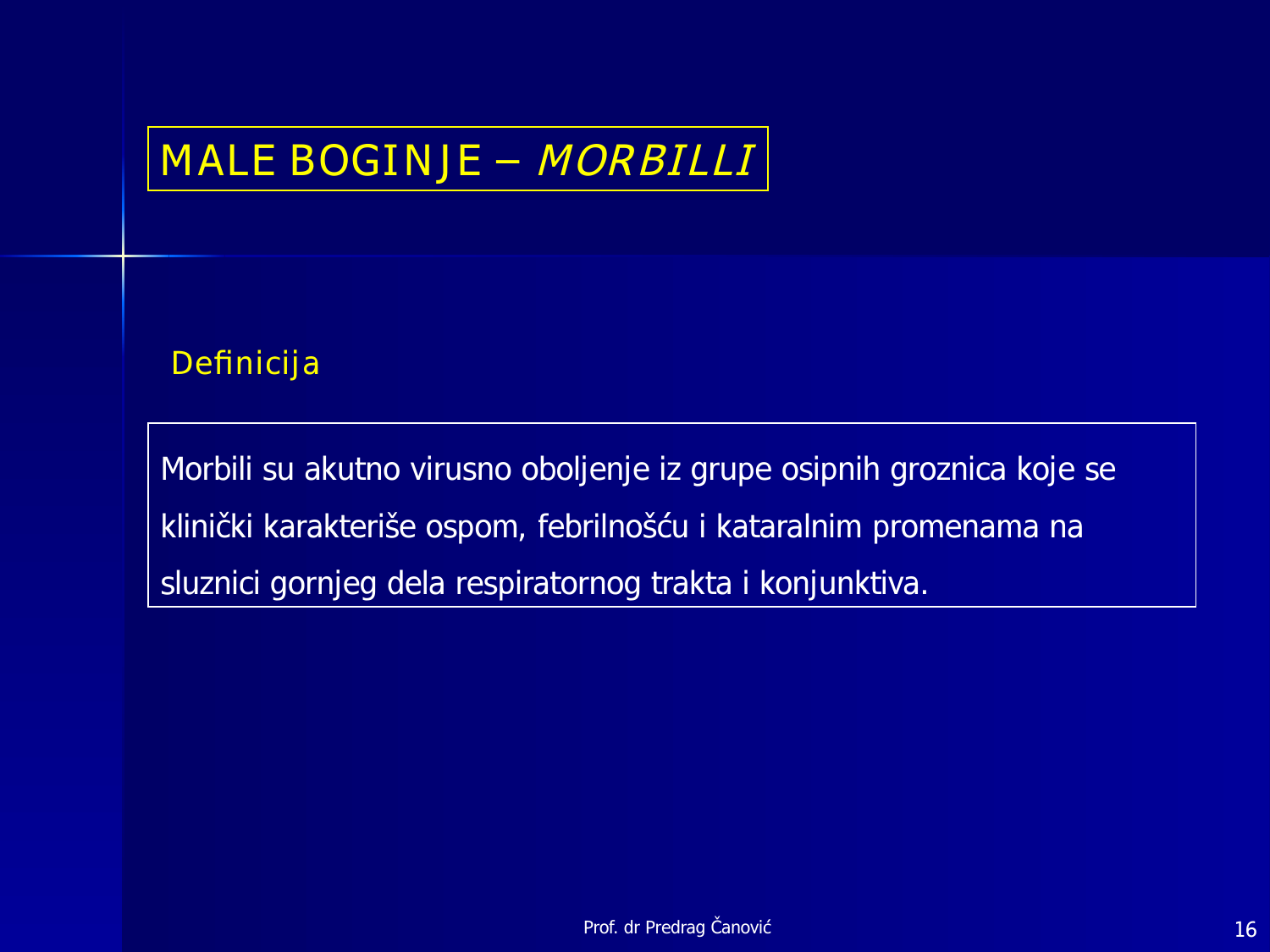

MALE BOGINJE – MORBILLI
Definicija
Morbili su akutno virusno oboljenje iz grupe osipnih groznica koje se klinički karakteriše ospom, febrilnošću i kataralnim promenama na sluznici gornjeg dela respiratornog trakta i konjunktiva.
Prof. dr Predrag Čanović
16